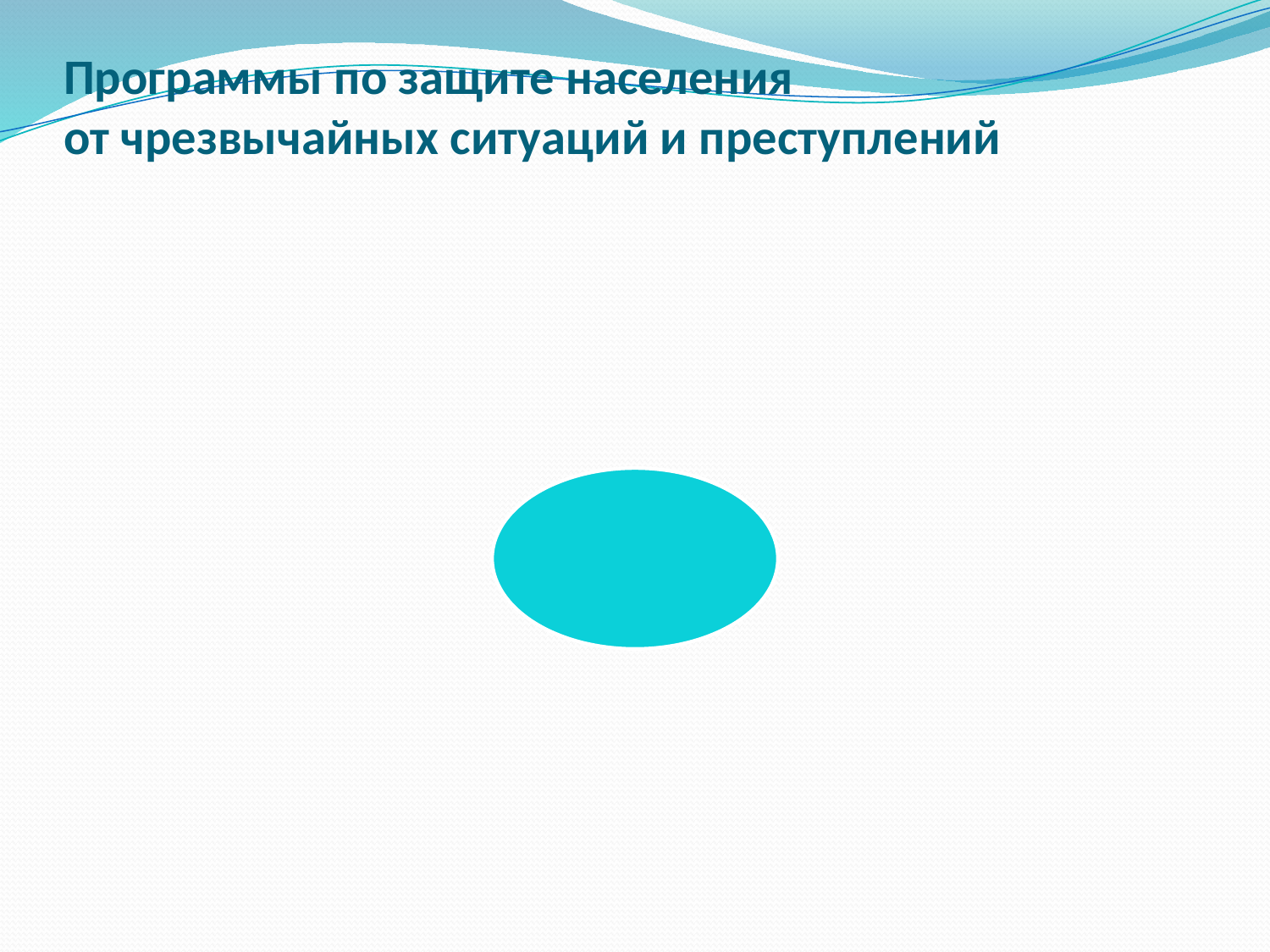

# Программы по защите населения от чрезвычайных ситуаций и преступлений